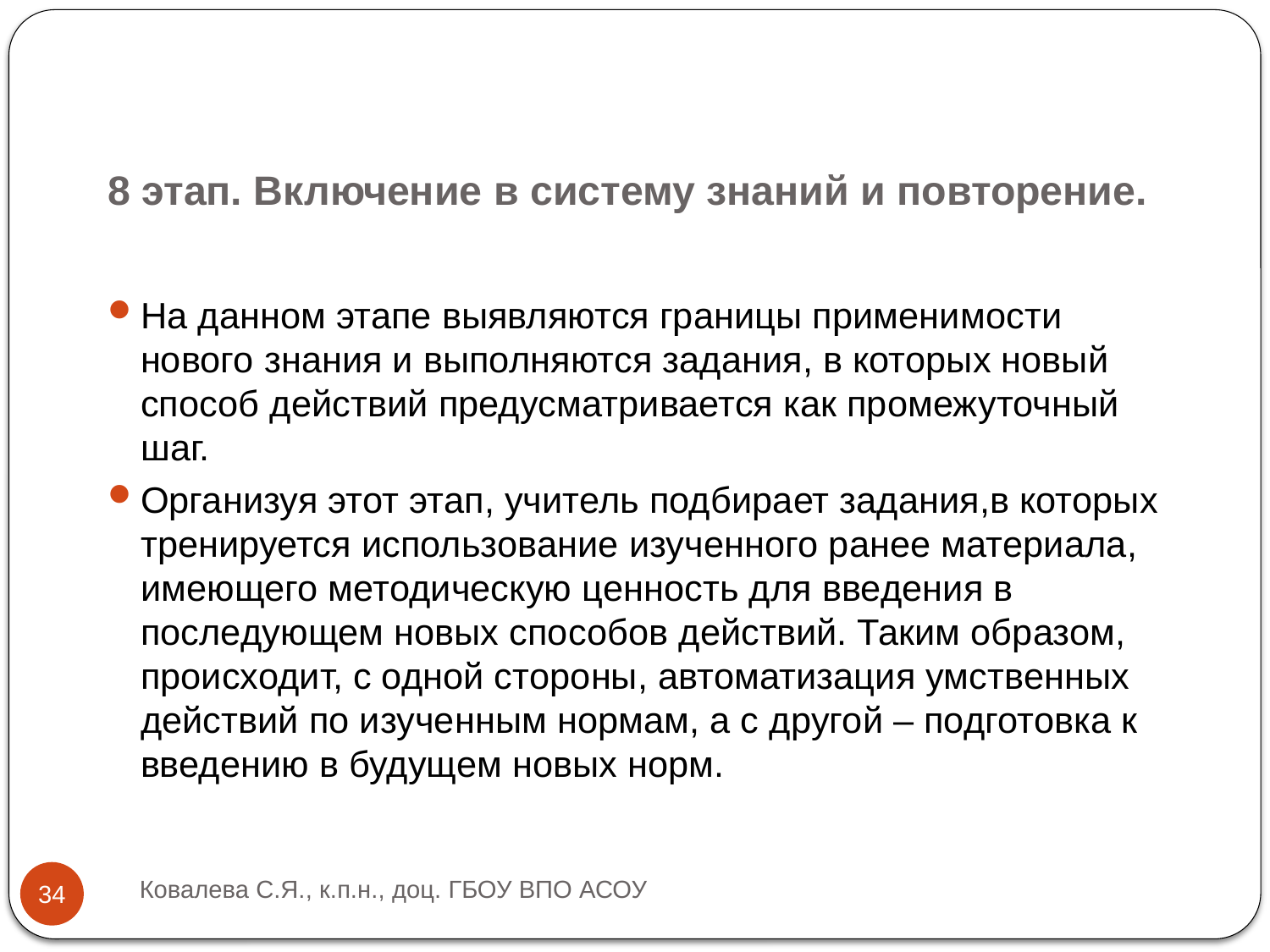

# 8 этап. Включение в систему знаний и повторение.
На данном этапе выявляются границы применимости нового знания и выполняются задания, в которых новый способ действий предусматривается как промежуточный шаг.
Организуя этот этап, учитель подбирает задания,в которых тренируется использование изученного ранее материала, имеющего методическую ценность для введения в последующем новых способов действий. Таким образом, происходит, с одной стороны, автоматизация умственных действий по изученным нормам, а с другой – подготовка к введению в будущем новых норм.

Ковалева С.Я., к.п.н., доц. ГБОУ ВПО АСОУ
34